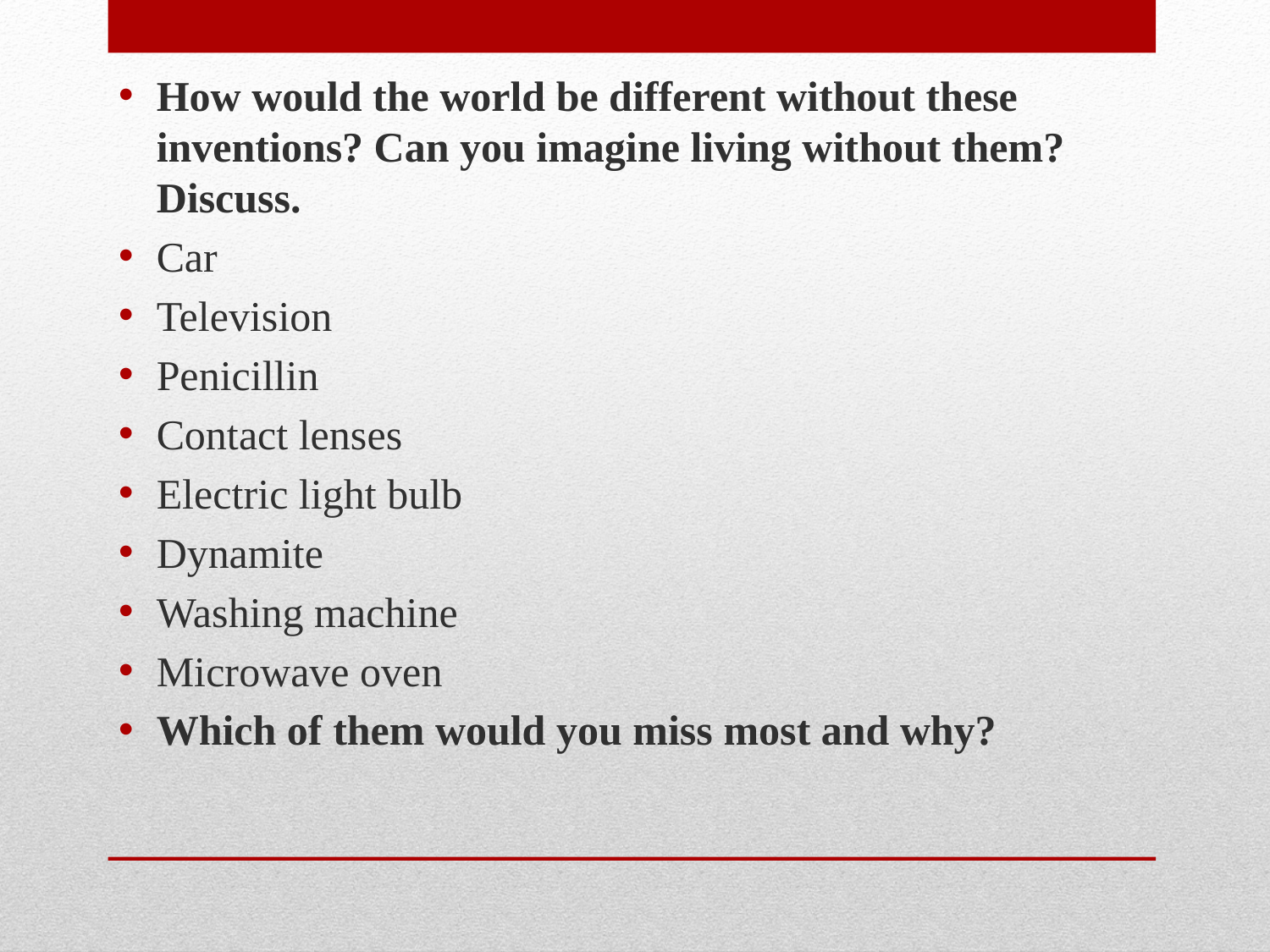

How would the world be different without these inventions? Can you imagine living without them? Discuss.
Car
Television
Penicillin
Contact lenses
Electric light bulb
Dynamite
Washing machine
Microwave oven
Which of them would you miss most and why?

#